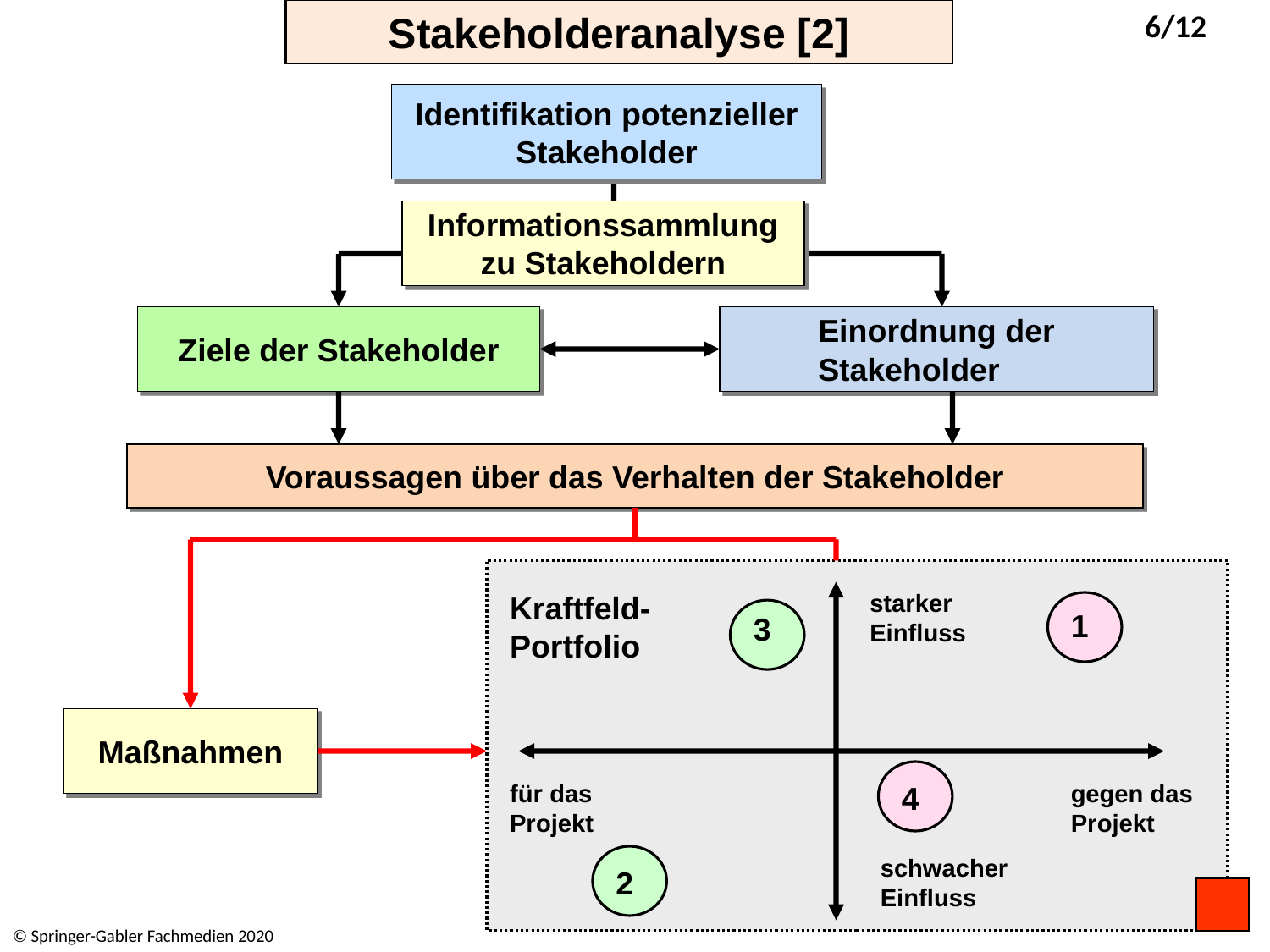

Stakeholderanalyse [2]
Identifikation potenzieller Stakeholder

Informationssammlung zu Stakeholdern

Ziele der Stakeholder
Einordnung der Stakeholder

Voraussagen über das Verhalten der Stakeholder

Kraftfeld-Portfolio

starker Einfluss

1
3
Maßnahmen

für das Projekt
4
gegen das Projekt

schwacher Einfluss
2